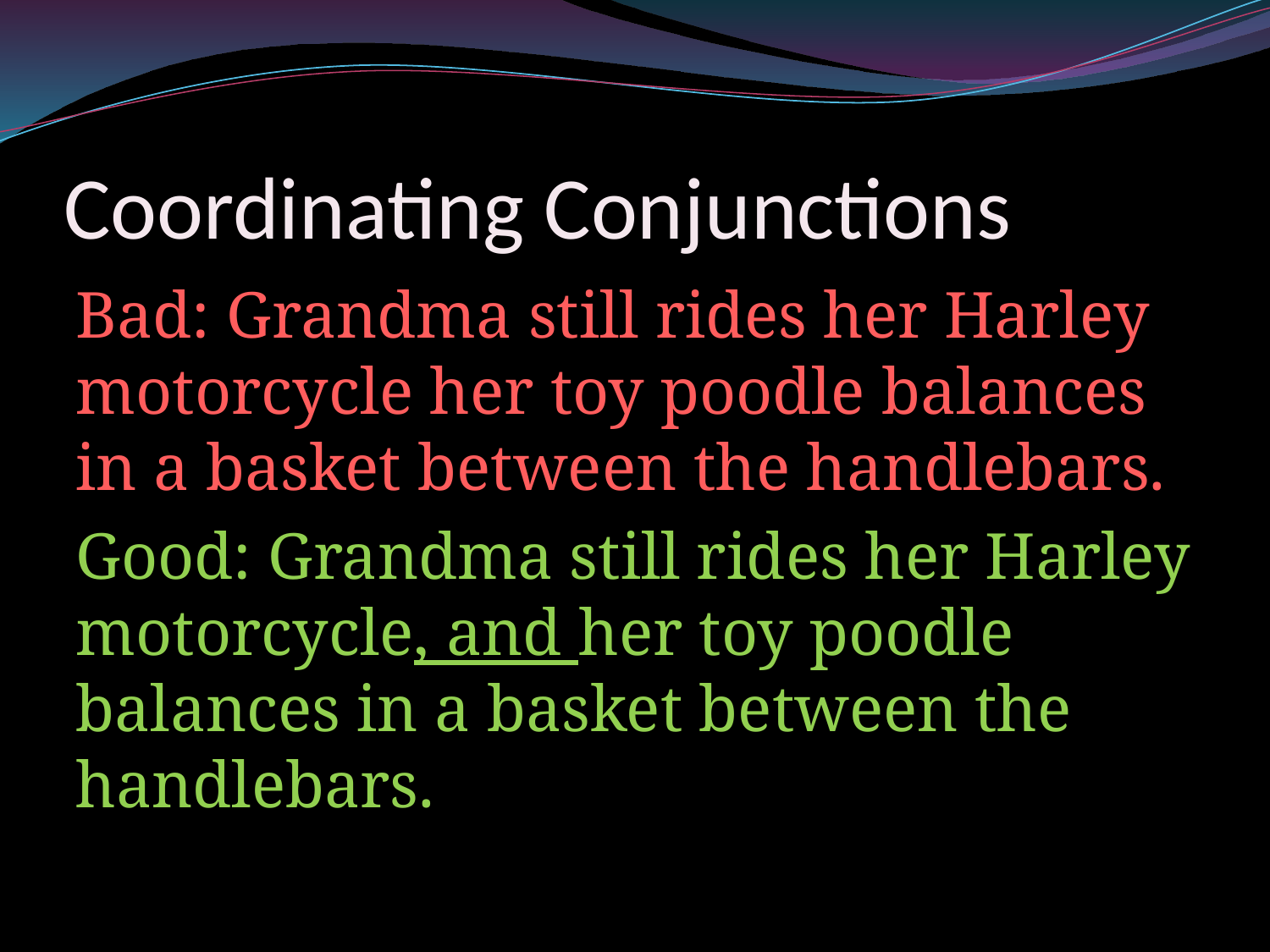

# Coordinating Conjunctions
Bad: Grandma still rides her Harley motorcycle her toy poodle balances in a basket between the handlebars.
Good: Grandma still rides her Harley motorcycle, and her toy poodle balances in a basket between the handlebars.